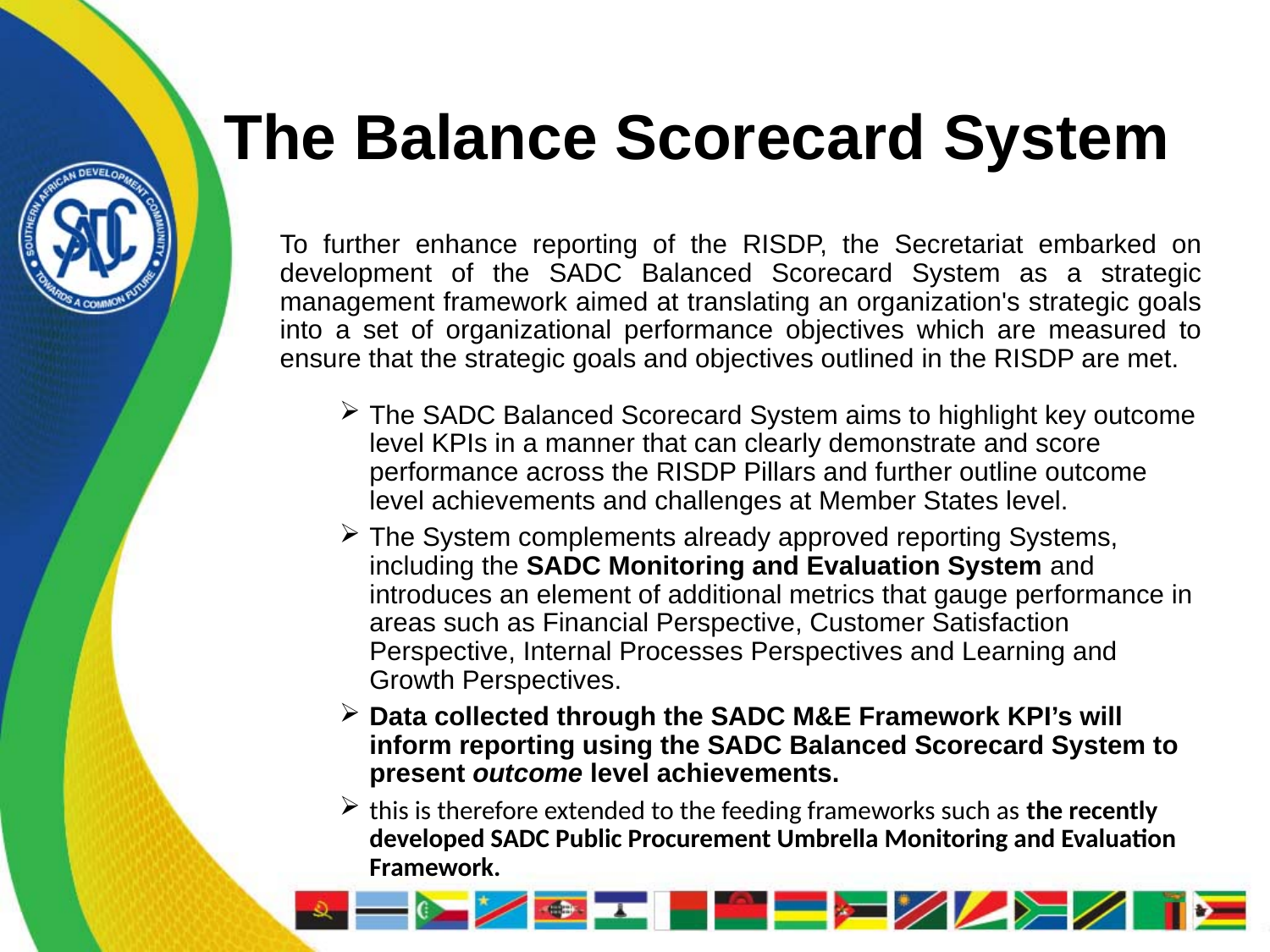

# The Balance Scorecard System
To further enhance reporting of the RISDP, the Secretariat embarked on development of the SADC Balanced Scorecard System as a strategic management framework aimed at translating an organization's strategic goals into a set of organizational performance objectives which are measured to ensure that the strategic goals and objectives outlined in the RISDP are met.
The SADC Balanced Scorecard System aims to highlight key outcome level KPIs in a manner that can clearly demonstrate and score performance across the RISDP Pillars and further outline outcome level achievements and challenges at Member States level.
The System complements already approved reporting Systems, including the SADC Monitoring and Evaluation System and introduces an element of additional metrics that gauge performance in areas such as Financial Perspective, Customer Satisfaction Perspective, Internal Processes Perspectives and Learning and Growth Perspectives.
Data collected through the SADC M&E Framework KPI’s will inform reporting using the SADC Balanced Scorecard System to present outcome level achievements.
this is therefore extended to the feeding frameworks such as the recently developed SADC Public Procurement Umbrella Monitoring and Evaluation Framework.